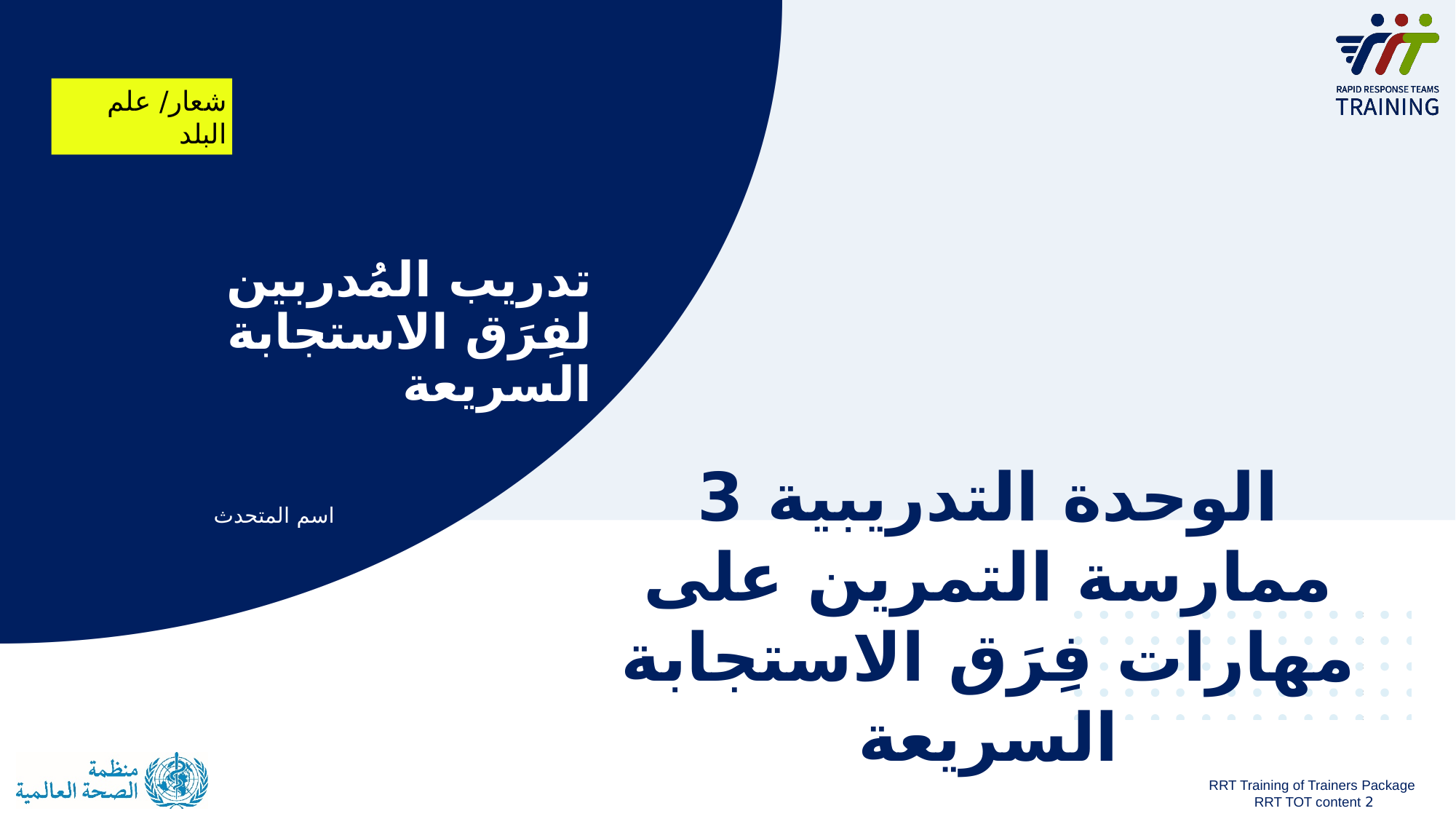

شعار/ علم البلد
# تدريب المُدربين  لفِرَق الاستجابة السريعة
الوحدة التدريبية 3
ممارسة التمرين على مهارات فِرَق الاستجابة السريعة
اسم المتحدث